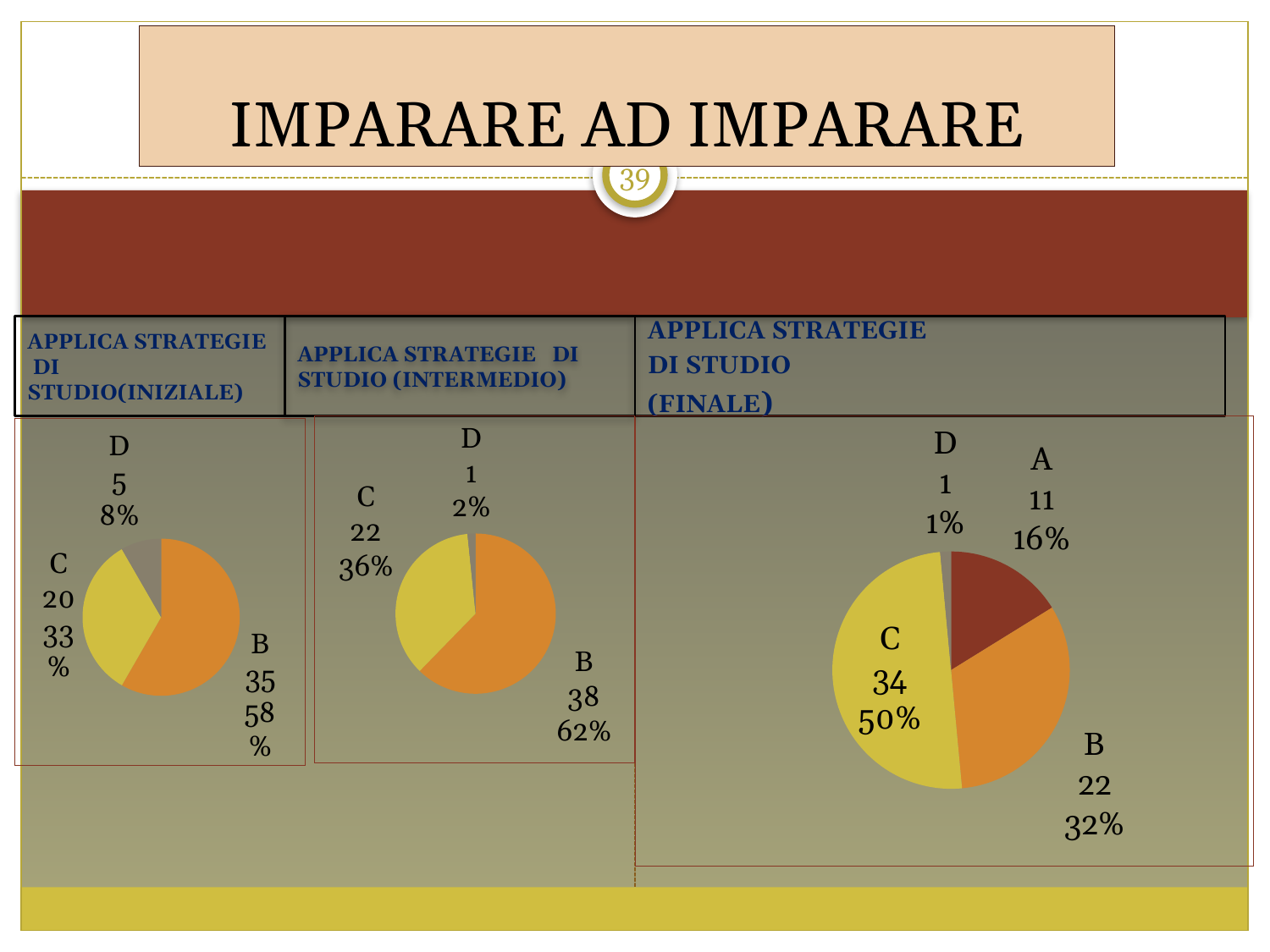

# IMPARARE AD IMPARARE
39
APPLICA STRATEGIE   DI STUDIO(INIZIALE)
APPLICA STRATEGIE   DI STUDIO (INTERMEDIO)
APPLICA STRATEGIE
DI STUDIO
(FINALE)

### Chart

| Category | Vendite |
|---|---|
| A | 0.0 |
| B | 38.0 |
| C | 22.0 |
| D | 1.0 |

### Chart

| Category | Vendite |
|---|---|
| A | 11.0 |
| B | 22.0 |
| C | 34.0 |
| D | 1.0 |

### Chart

| Category | Vendite |
|---|---|
| A | 0.0 |
| B | 35.0 |
| C | 20.0 |
| D | 5.0 |